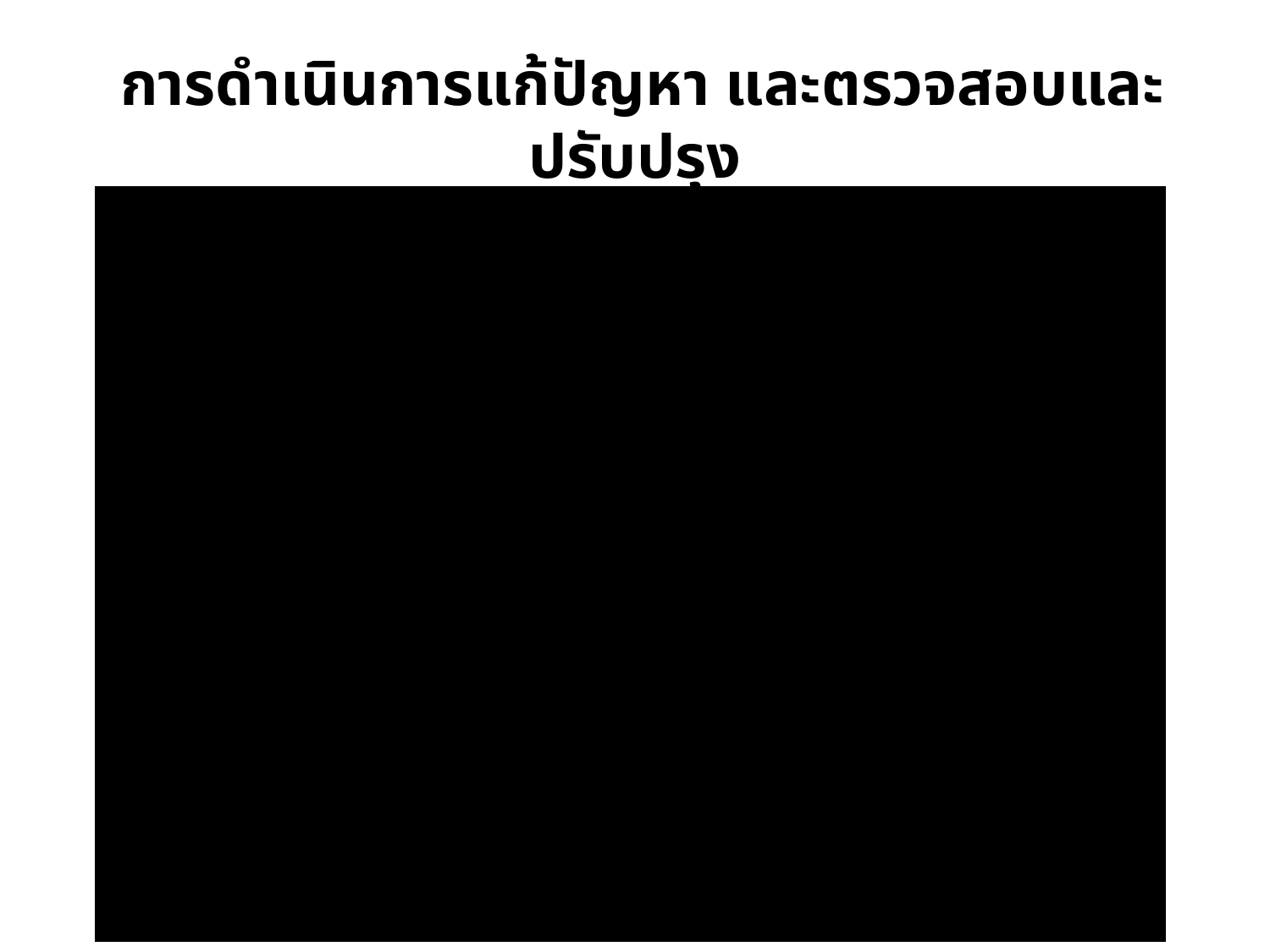

# การดำเนินการแก้ปัญหา และตรวจสอบและปรับปรุง